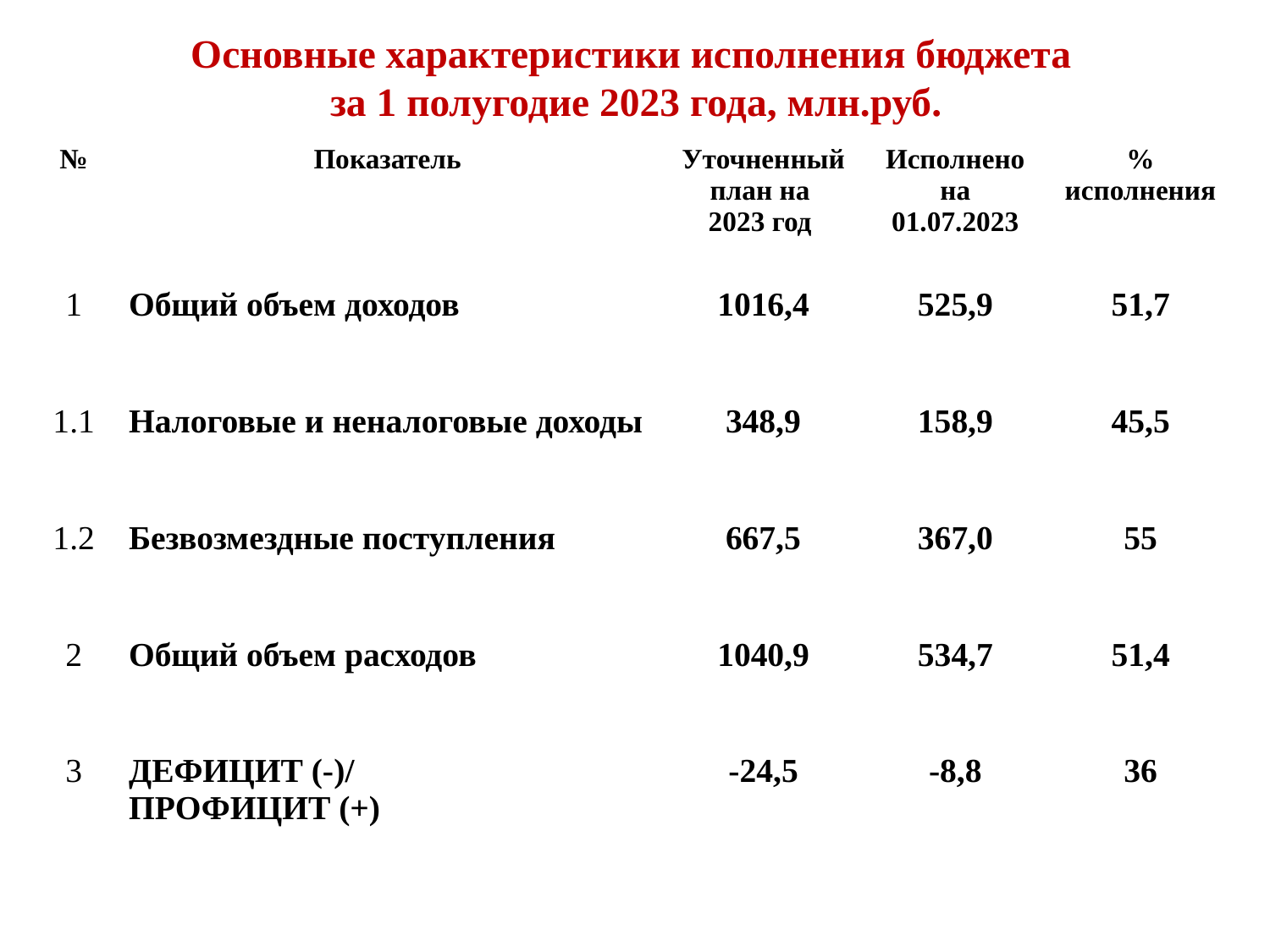

# Основные характеристики исполнения бюджета за 1 полугодие 2023 года, млн.руб.
| № | Показатель | Уточненный план на 2023 год | Исполнено на 01.07.2023 | % исполнения |
| --- | --- | --- | --- | --- |
| 1 | Общий объем доходов | 1016,4 | 525,9 | 51,7 |
| 1.1 | Налоговые и неналоговые доходы | 348,9 | 158,9 | 45,5 |
| 1.2 | Безвозмездные поступления | 667,5 | 367,0 | 55 |
| 2 | Общий объем расходов | 1040,9 | 534,7 | 51,4 |
| 3 | ДЕФИЦИТ (-)/ ПРОФИЦИТ (+) | -24,5 | -8,8 | 36 |